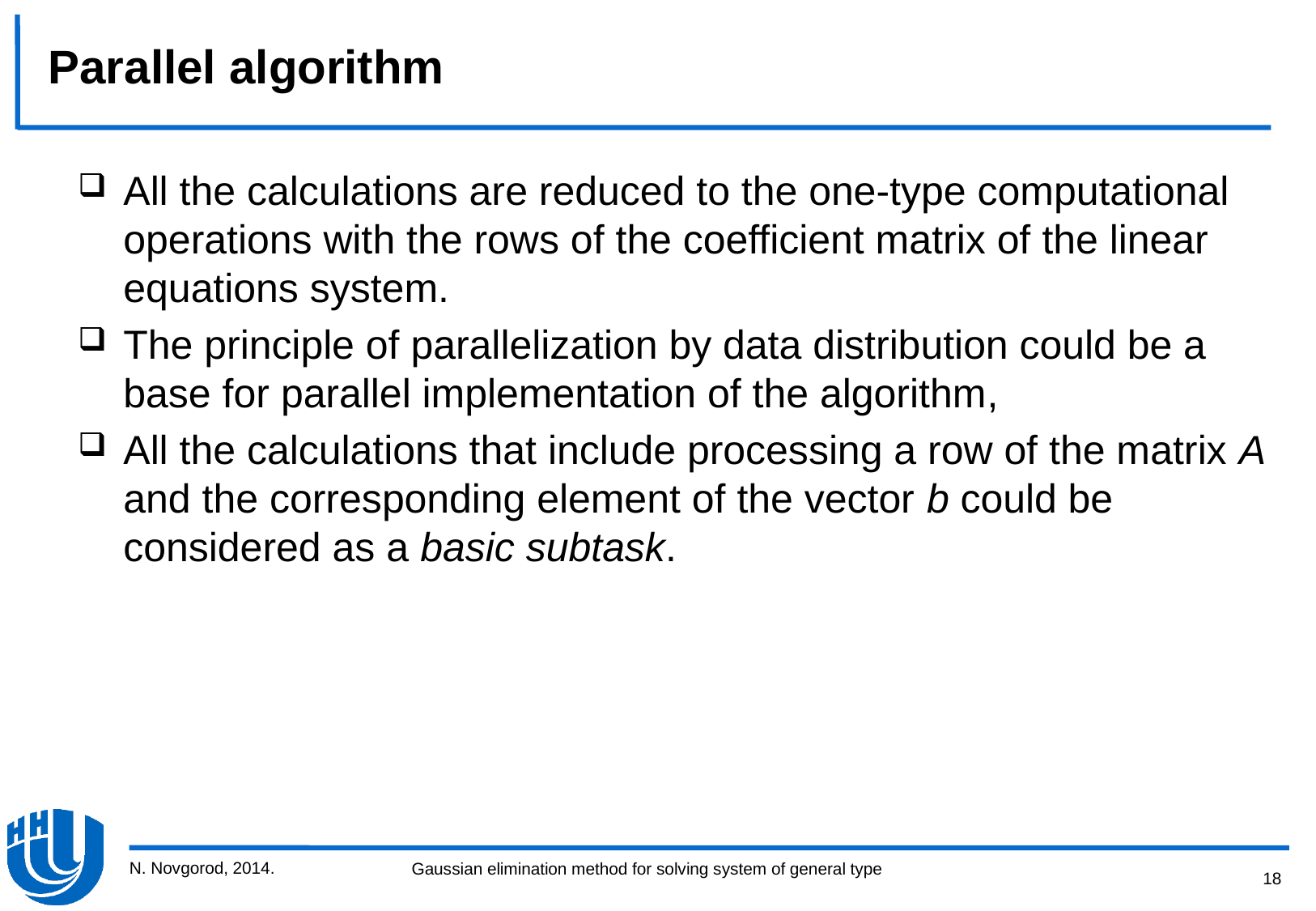

Parallel algorithm

All the calculations are reduced to the one-type computational operations with the rows of the coefficient matrix of the linear equations system.
The principle of parallelization by data distribution could be a base for parallel implementation of the algorithm,
All the calculations that include processing a row of the matrix A and the corresponding element of the vector b could be considered as a basic subtask.

N. Novgorod, 2014.
18
Gaussian elimination method for solving system of general type